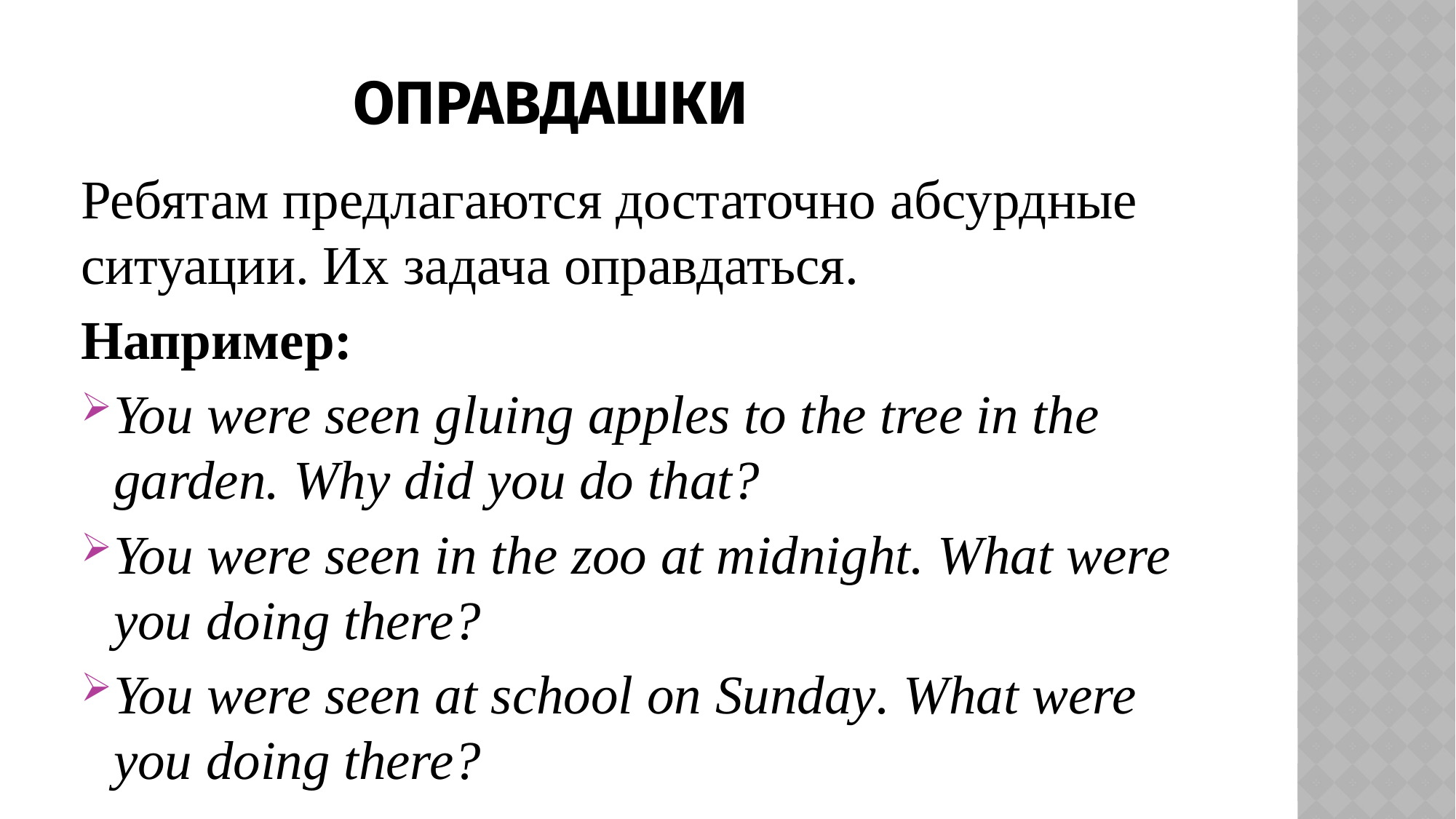

# Оправдашки
Ребятам предлагаются достаточно абсурдные ситуации. Их задача оправдаться.
Например:
You were seen gluing apples to the tree in the garden. Why did you do that?
You were seen in the zoo at midnight. What were you doing there?
You were seen at school on Sunday. What were you doing there?